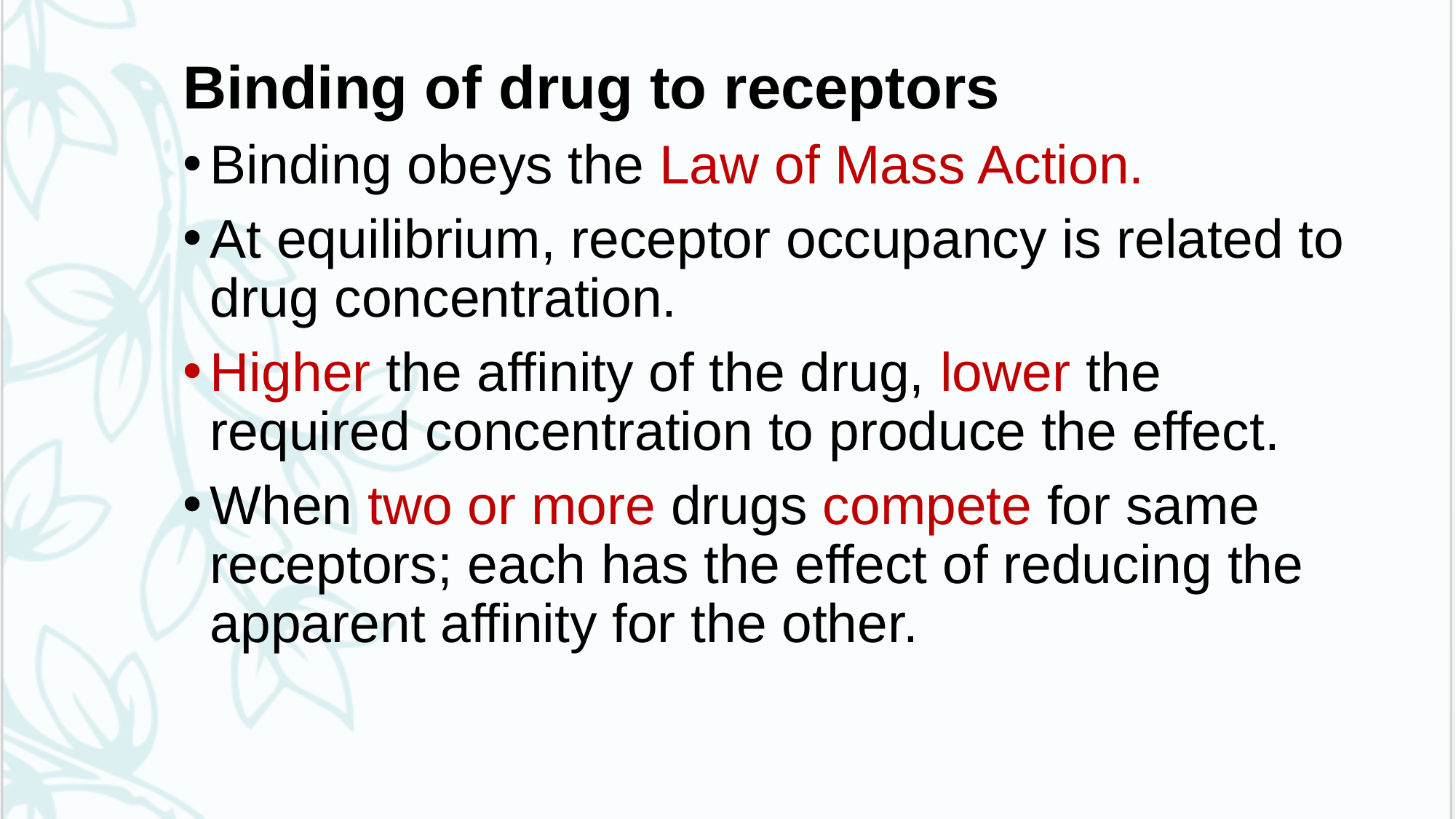

# .
Binding of drug to receptors
Binding obeys the Law of Mass Action.
At equilibrium, receptor occupancy is related to drug concentration.
Higher the affinity of the drug, lower the required concentration to produce the effect.
When two or more drugs compete for same receptors; each has the effect of reducing the apparent affinity for the other.